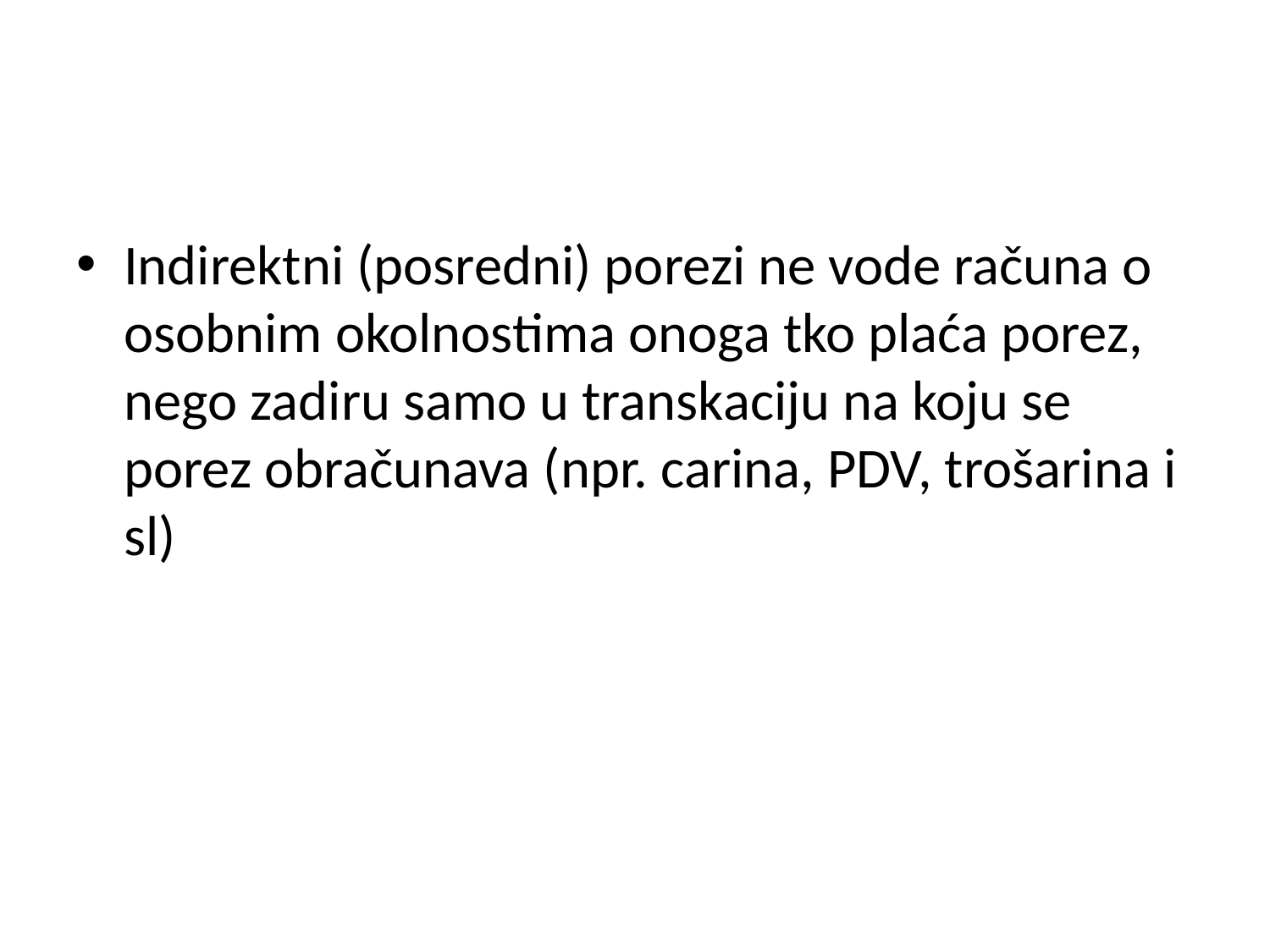

Indirektni (posredni) porezi ne vode računa o osobnim okolnostima onoga tko plaća porez, nego zadiru samo u transkaciju na koju se porez obračunava (npr. carina, PDV, trošarina i sl)